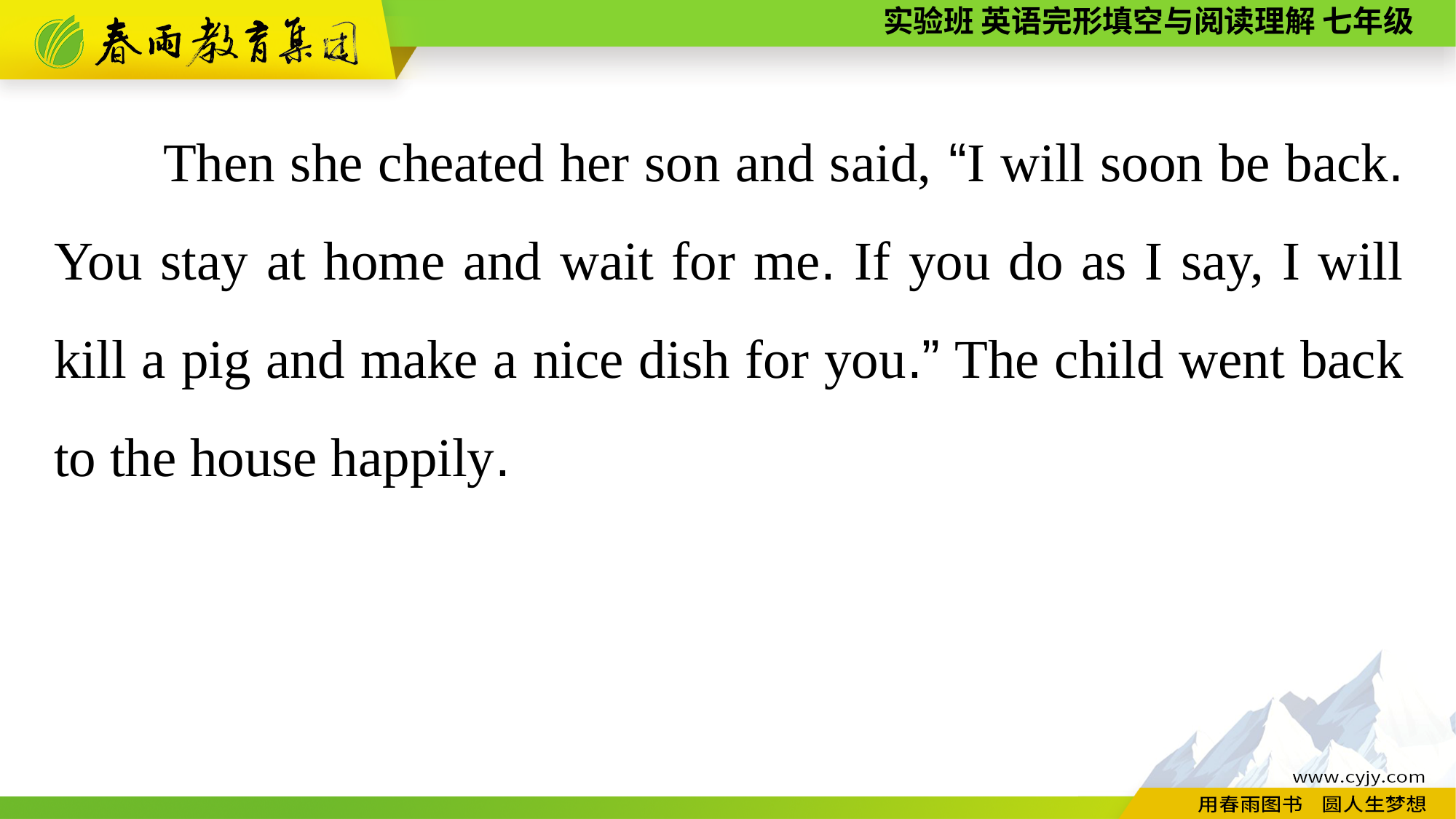

Then she cheated her son and said, “I will soon be back. You stay at home and wait for me. If you do as I say, I will kill a pig and make a nice dish for you.” The child went back to the house happily.